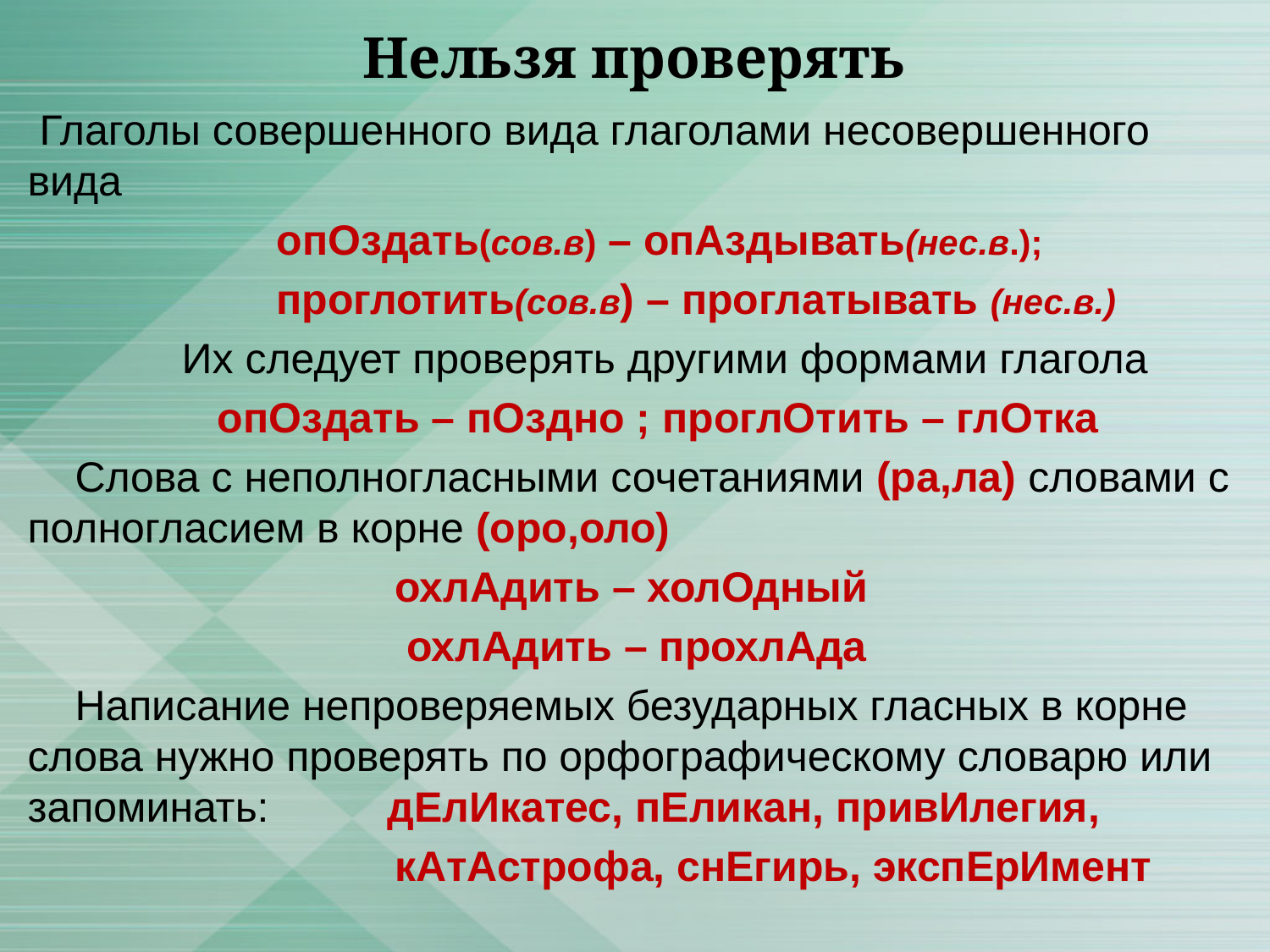

# Нельзя проверять
 Глаголы совершенного вида глаголами несовершенного вида
                     опОздать(сов.в) – опАздывать(нес.в.);
                     проглотить(сов.в) – проглатывать (нес.в.)
             Их следует проверять другими формами глагола
                опОздать – пОздно ; проглОтить – глОтка
    Слова с неполногласными сочетаниями (ра,ла) словами с полногласием в корне (оро,оло)
                               охлАдить – холОдный
                                охлАдить – прохлАда
    Написание непроверяемых безударных гласных в корне слова нужно проверять по орфографическому словарю или запоминать:          дЕлИкатес, пЕликан, привИлегия,
                               кАтАстрофа, снЕгирь, экспЕрИмент